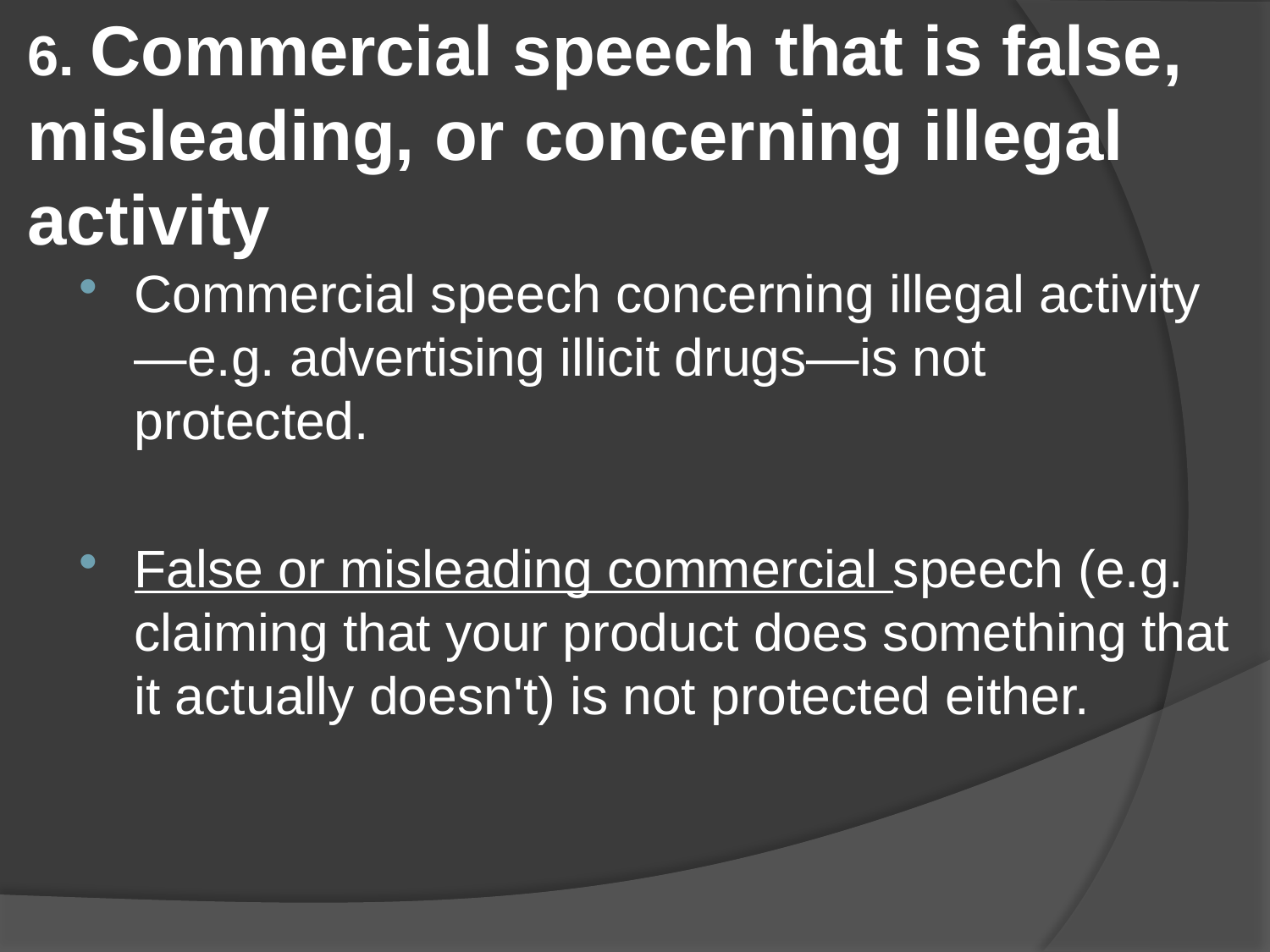

# 6. Commercial speech that is false, misleading, or concerning illegal activity
Commercial speech concerning illegal activity—e.g. advertising illicit drugs—is not protected.

False or misleading commercial speech (e.g. claiming that your product does something that it actually doesn't) is not protected either.